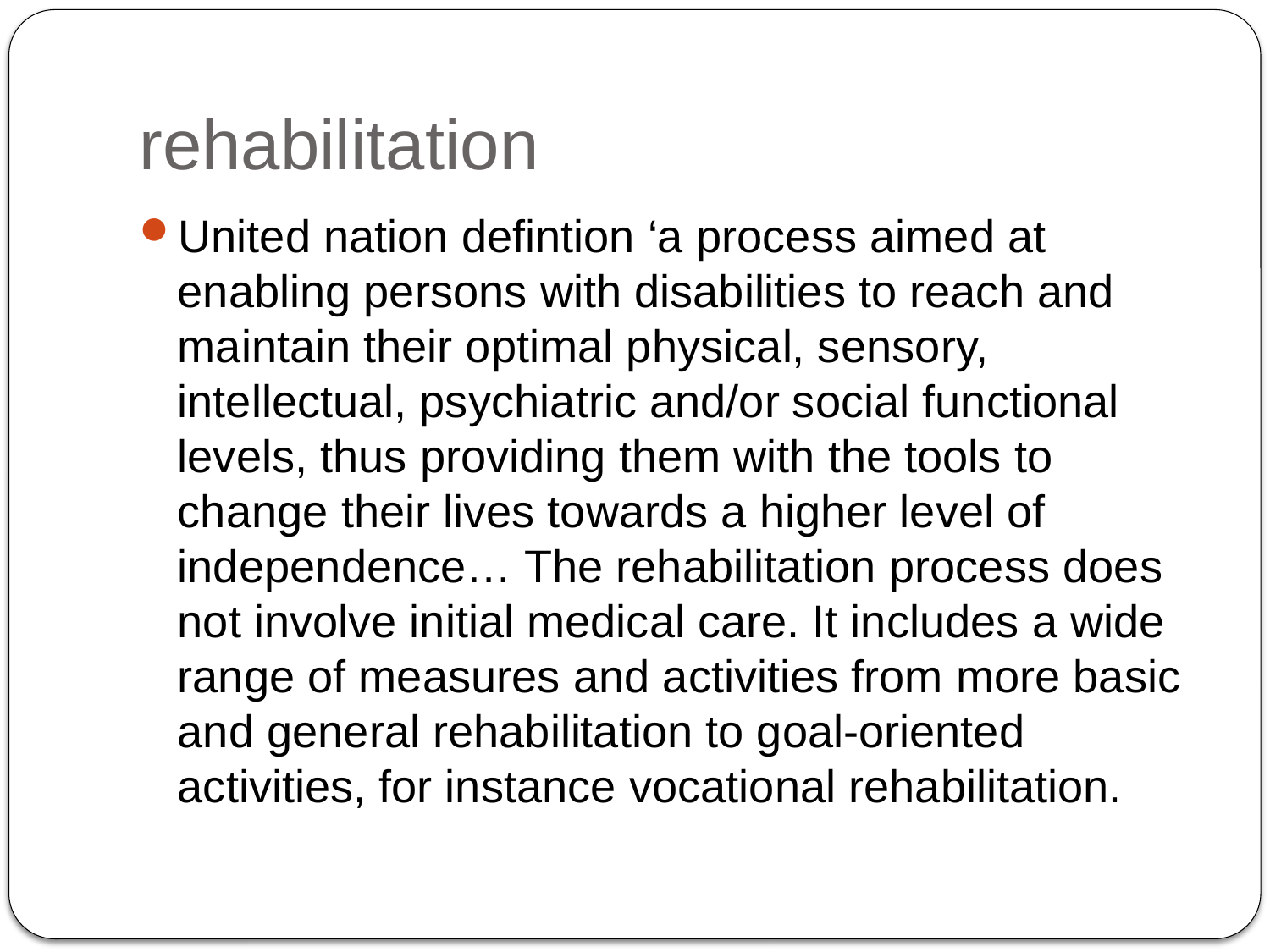

# rehabilitation
United nation defintion ‘a process aimed at enabling persons with disabilities to reach and maintain their optimal physical, sensory, intellectual, psychiatric and/or social functional levels, thus providing them with the tools to change their lives towards a higher level of independence… The rehabilitation process does not involve initial medical care. It includes a wide range of measures and activities from more basic and general rehabilitation to goal-oriented activities, for instance vocational rehabilitation.